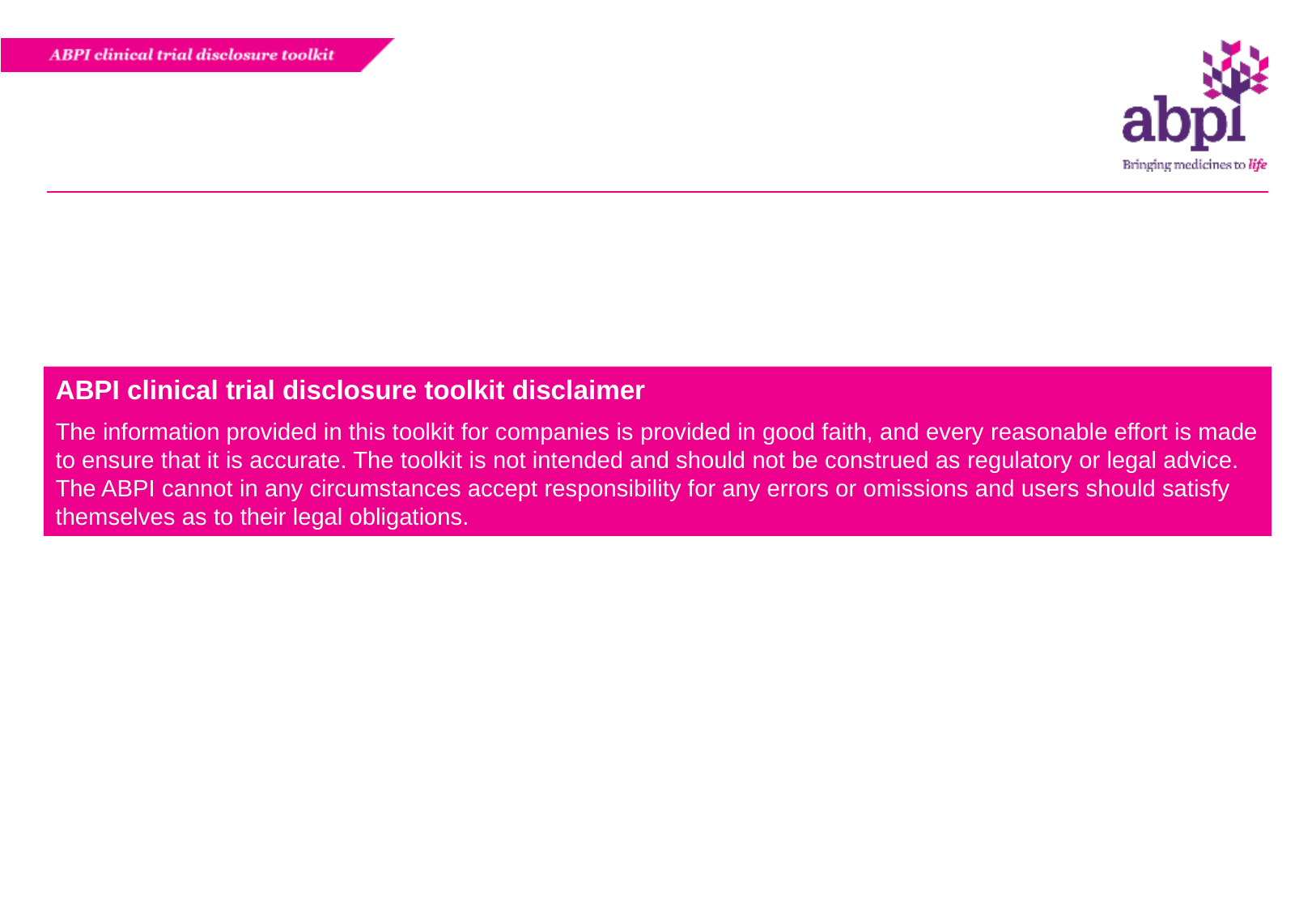

ABPI clinical trial disclosure toolkit disclaimer
The information provided in this toolkit for companies is provided in good faith, and every reasonable effort is made to ensure that it is accurate. The toolkit is not intended and should not be construed as regulatory or legal advice.  The ABPI cannot in any circumstances accept responsibility for any errors or omissions and users should satisfy themselves as to their legal obligations.